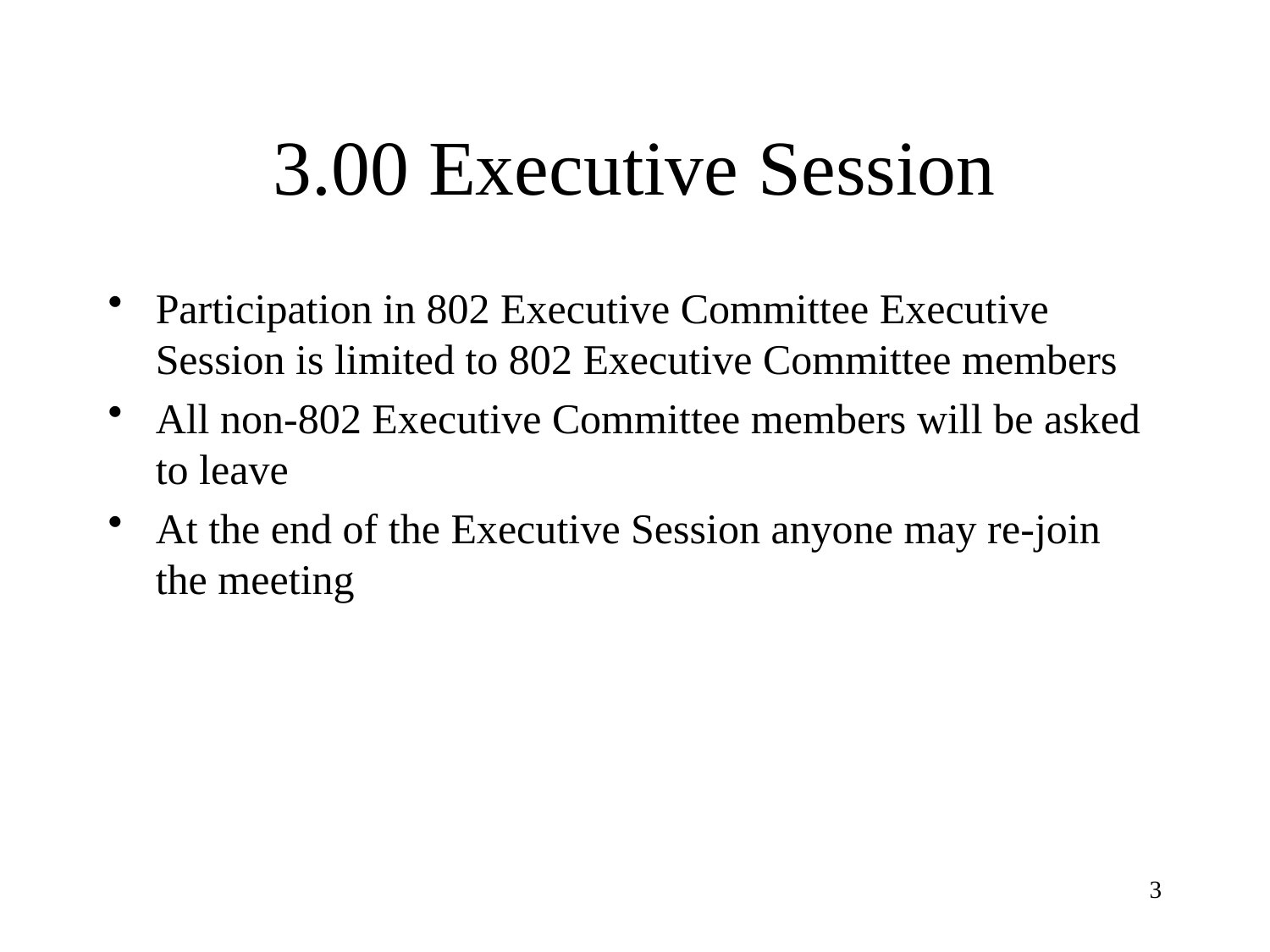

# 3.00 Executive Session
Participation in 802 Executive Committee Executive Session is limited to 802 Executive Committee members
All non-802 Executive Committee members will be asked to leave
At the end of the Executive Session anyone may re-join the meeting
3